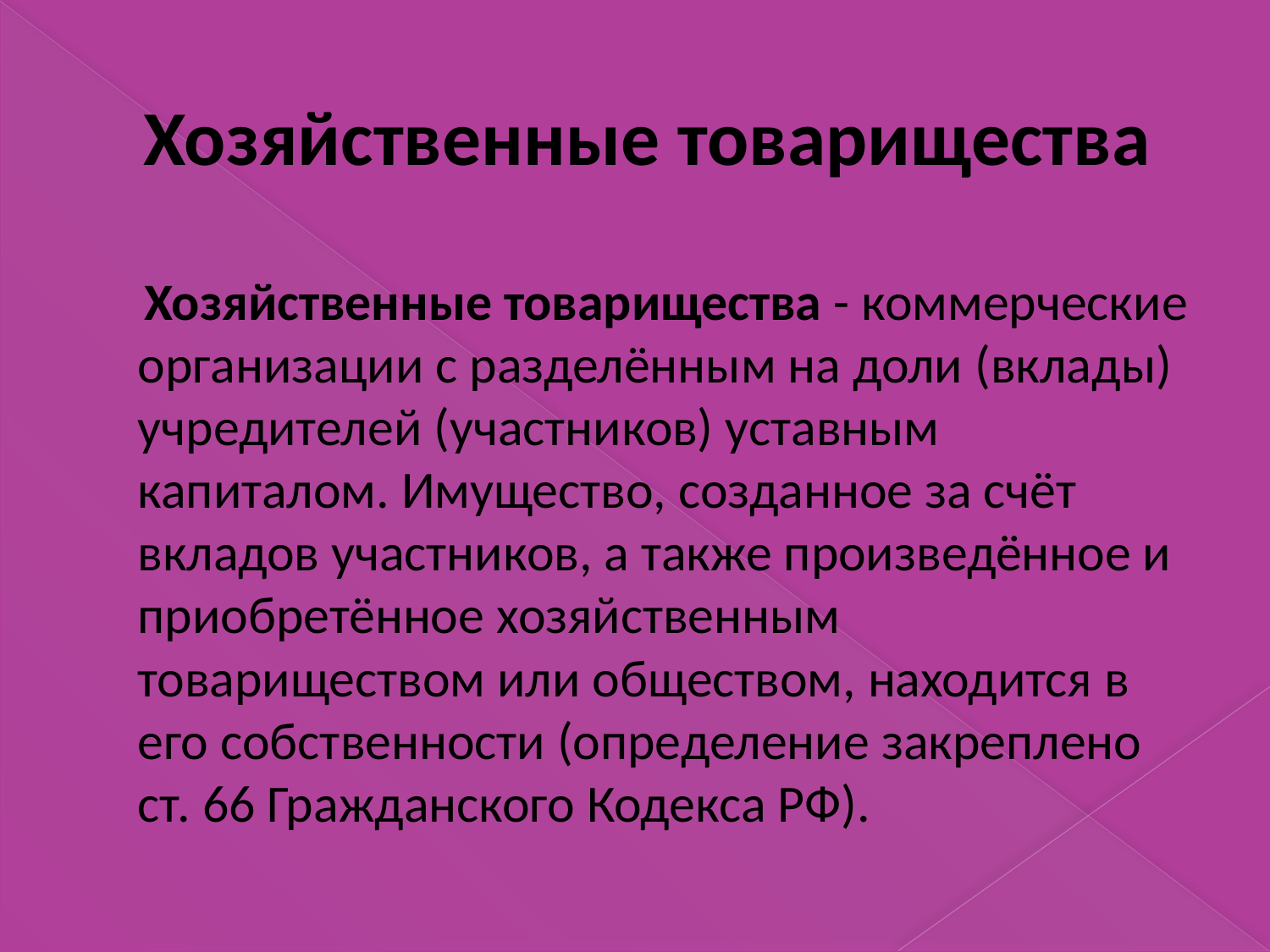

# Хозяйственные товарищества
     Хозяйственные товарищества - коммерческие организации с разделённым на доли (вклады) учредителей (участников) уставным капиталом. Имущество, созданное за счёт вкладов участников, а также произведённое и приобретённое хозяйственным товариществом или обществом, находится в его собственности (определение закреплено ст. 66 Гражданского Кодекса РФ).